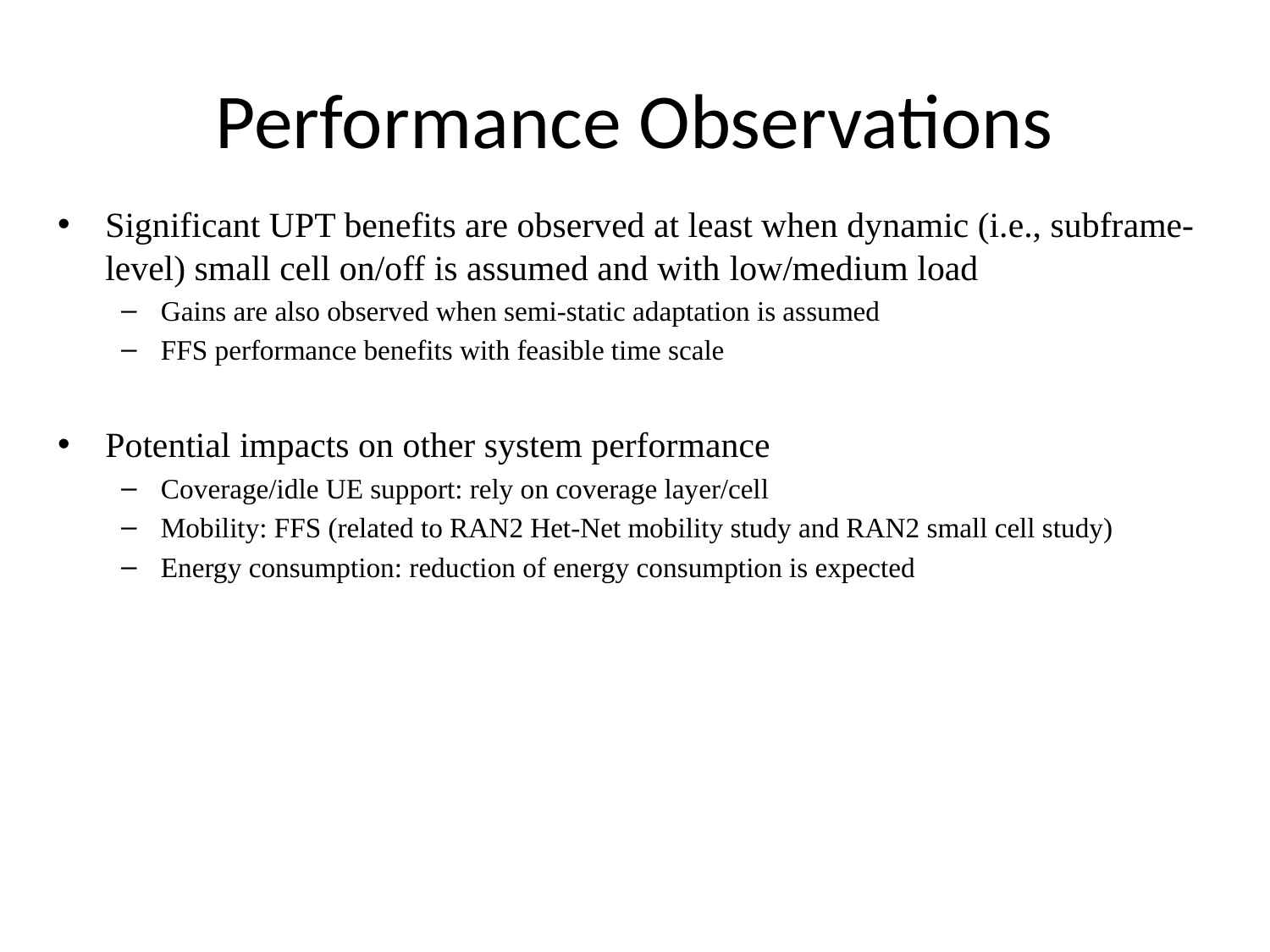

# Performance Observations
Significant UPT benefits are observed at least when dynamic (i.e., subframe-level) small cell on/off is assumed and with low/medium load
Gains are also observed when semi-static adaptation is assumed
FFS performance benefits with feasible time scale

Potential impacts on other system performance
Coverage/idle UE support: rely on coverage layer/cell
Mobility: FFS (related to RAN2 Het-Net mobility study and RAN2 small cell study)
Energy consumption: reduction of energy consumption is expected